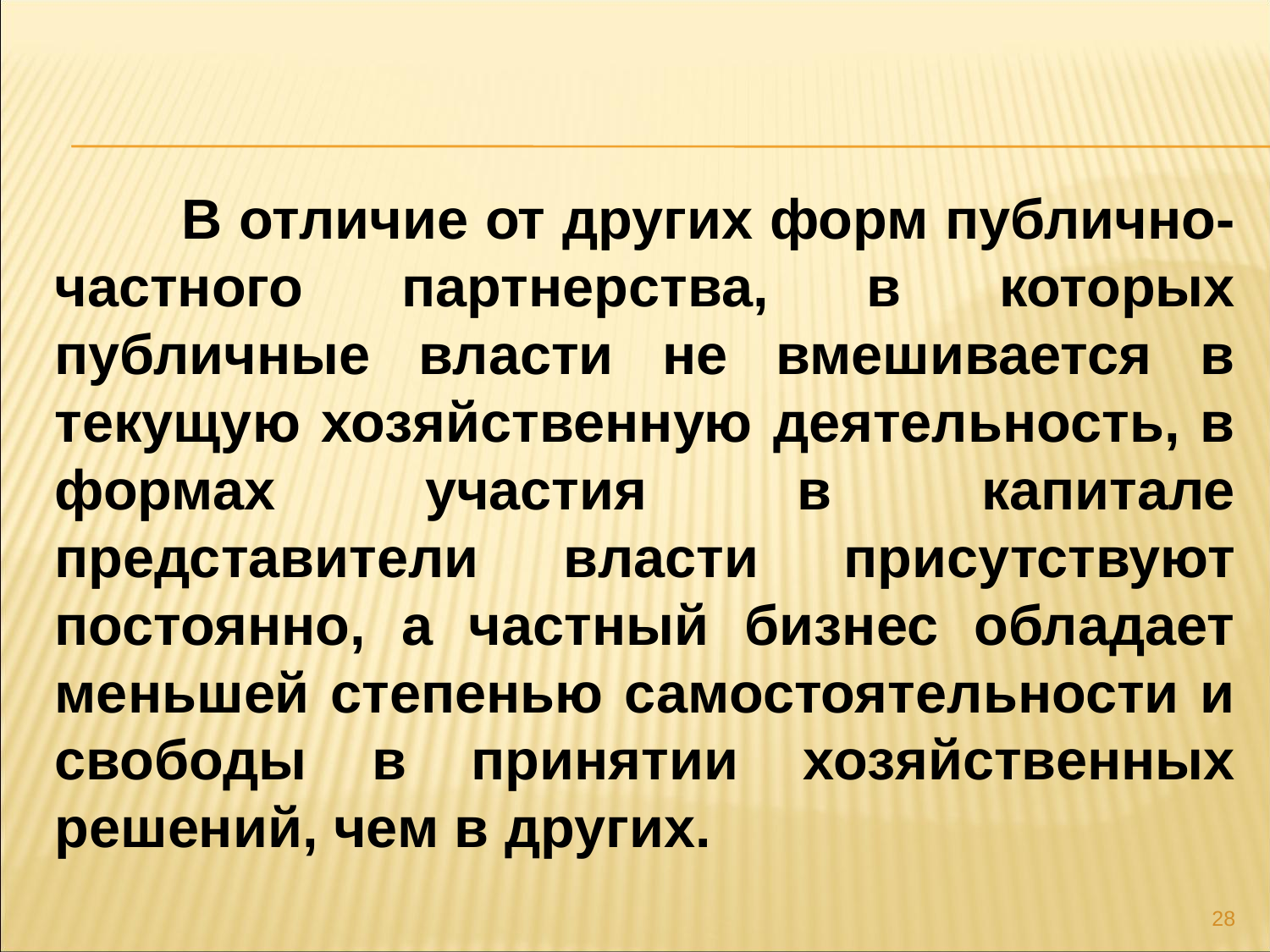

В отличие от других форм публично-частного партнерства, в которых публичные власти не вмешивается в текущую хозяйственную деятельность, в формах участия в капитале представители власти присутствуют постоянно, а частный бизнес обладает меньшей степенью самостоятельности и свободы в принятии хозяйственных решений, чем в других.

28